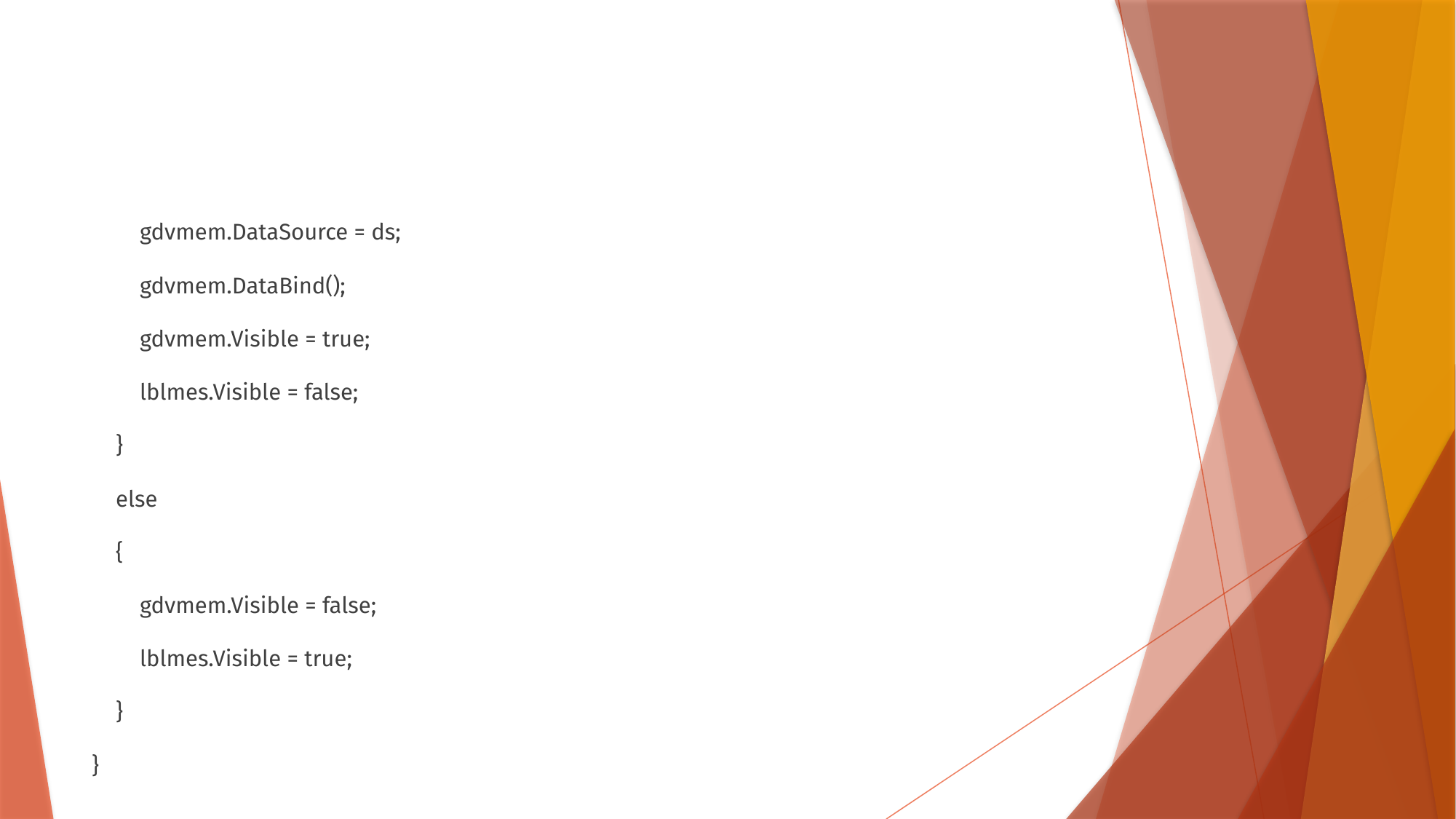

#
        gdvmem.DataSource = ds;
        gdvmem.DataBind();
        gdvmem.Visible = true;
        lblmes.Visible = false;
    }
    else
    {
        gdvmem.Visible = false;
        lblmes.Visible = true;
    }
}